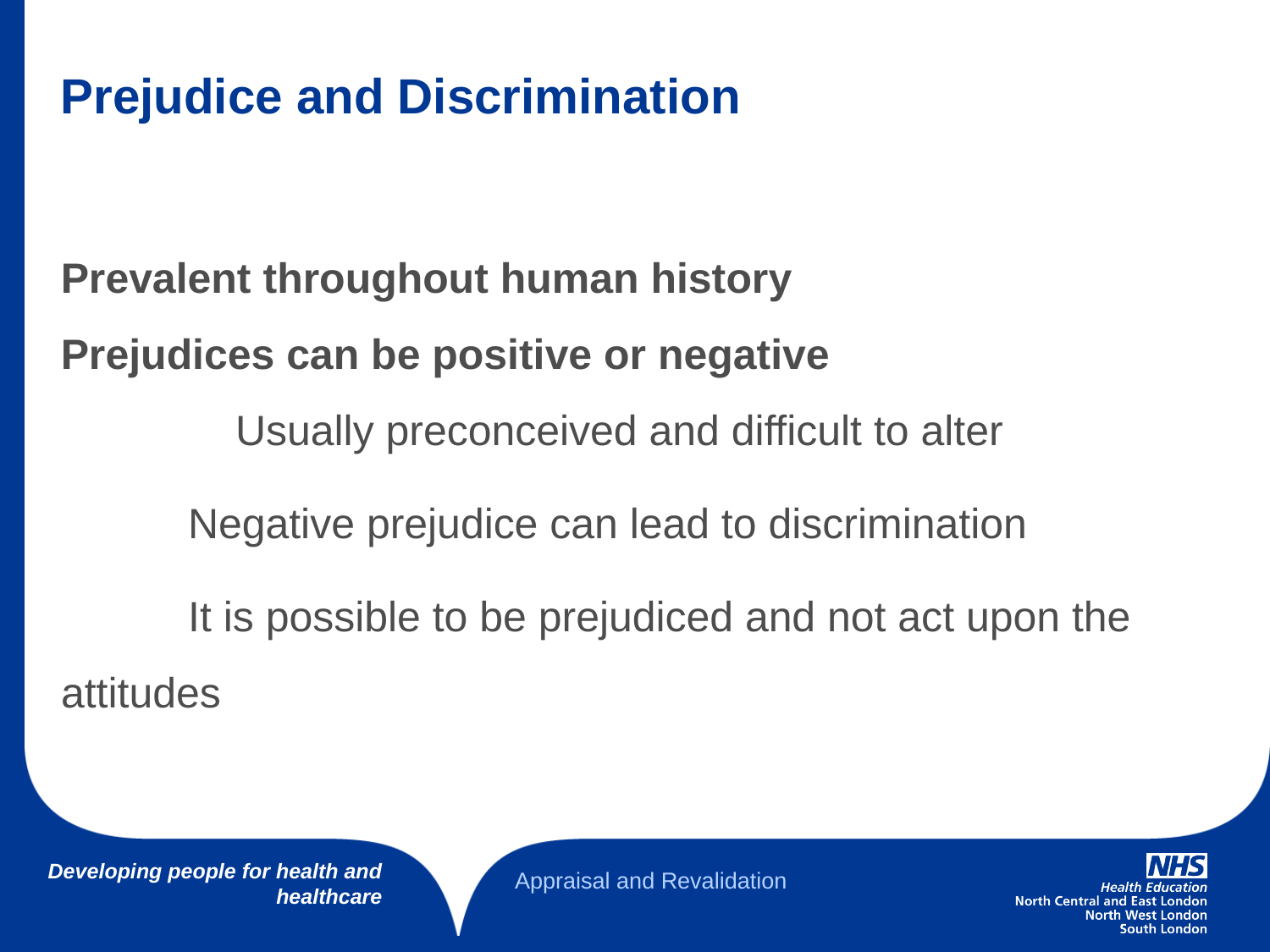

# Prejudice and Discrimination
Prevalent throughout human history
Prejudices can be positive or negative
		Usually preconceived and difficult to alter
	Negative prejudice can lead to discrimination
	It is possible to be prejudiced and not act upon the 	attitudes